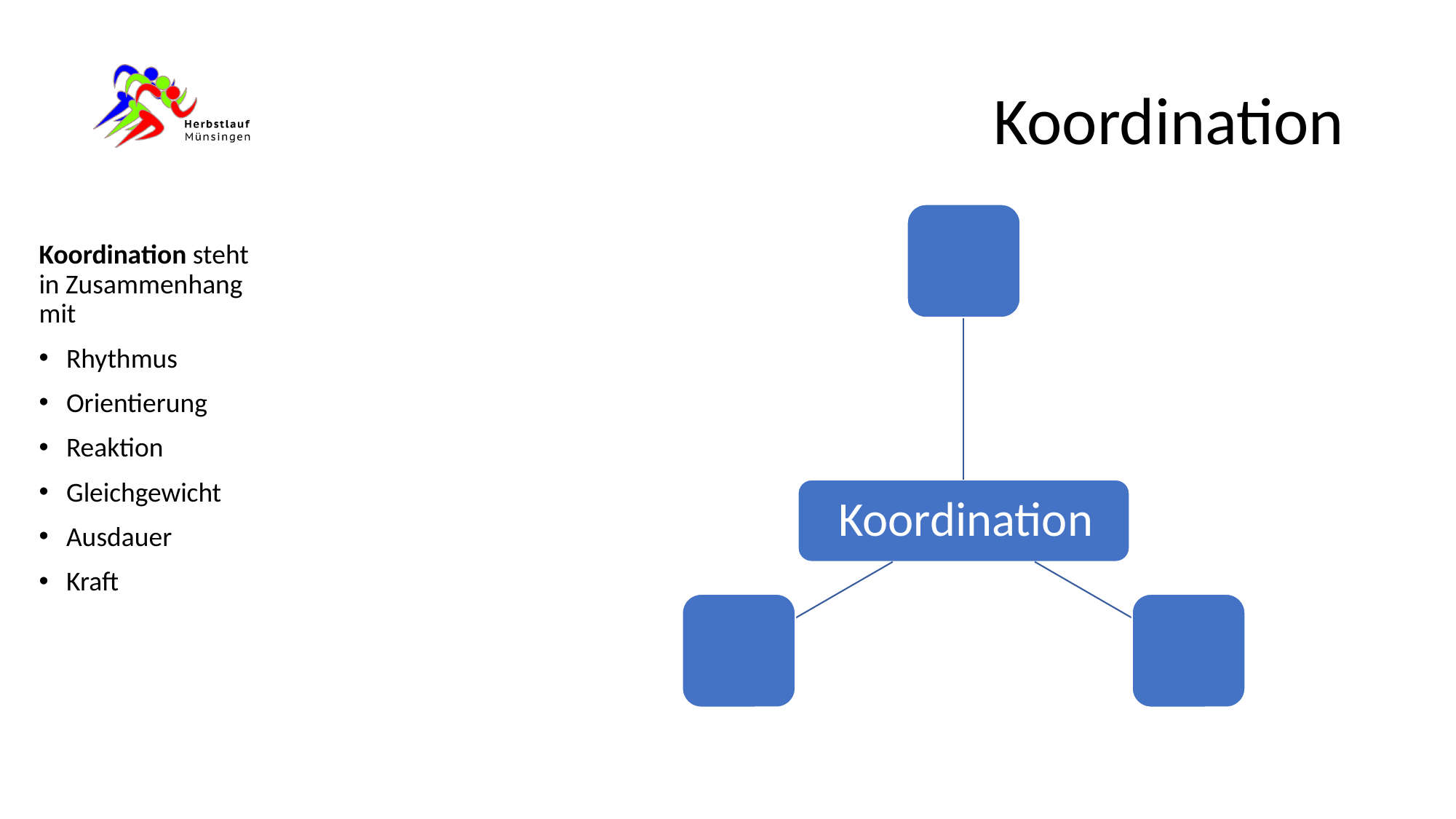

# Koordination
Koordination

Koordination steht in Zusammenhang mit
Rhythmus
Orientierung
Reaktion
Gleichgewicht
Ausdauer
Kraft